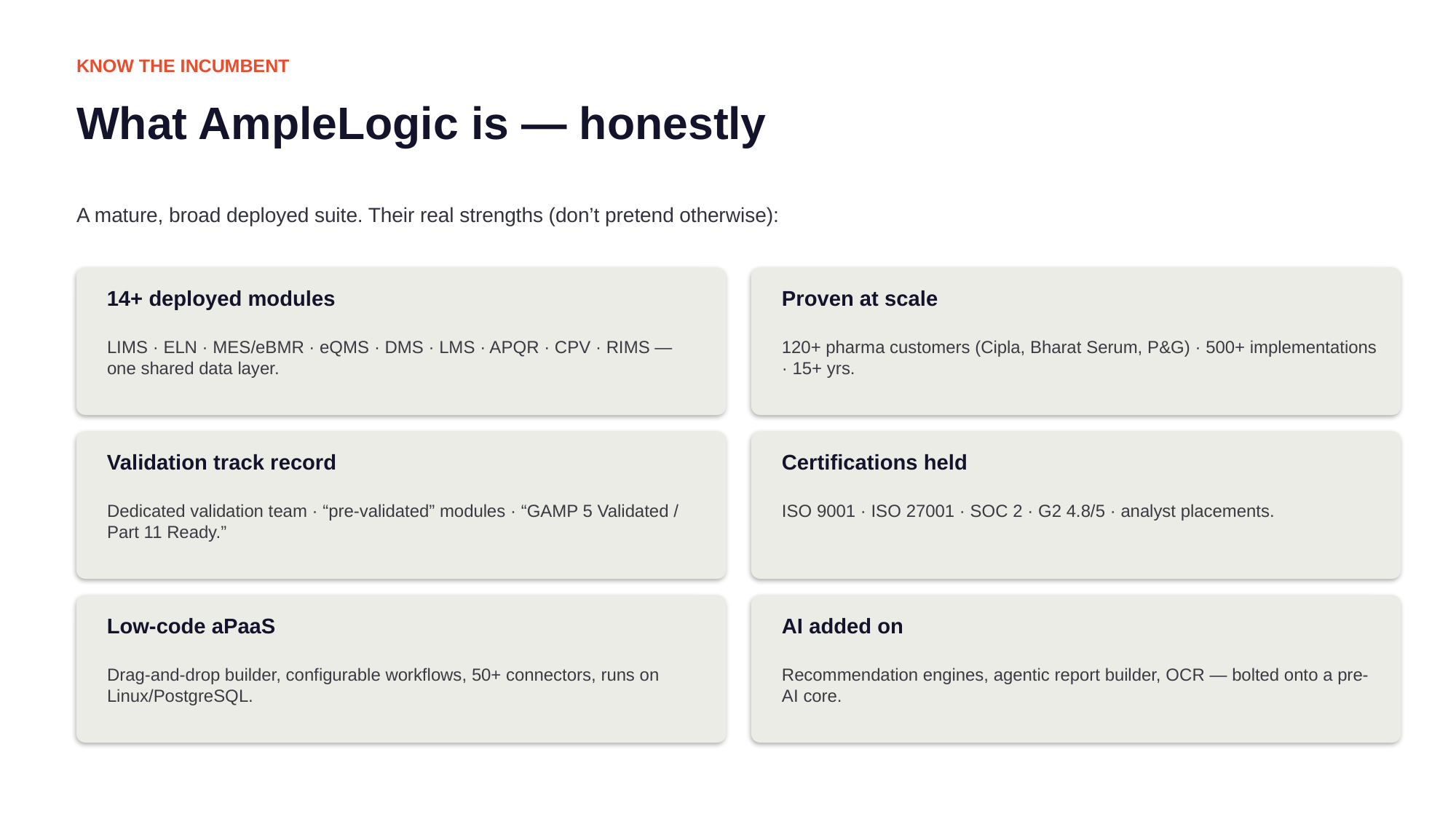

KNOW THE INCUMBENT
What AmpleLogic is — honestly
A mature, broad deployed suite. Their real strengths (don’t pretend otherwise):

14+ deployed modules
Proven at scale
LIMS · ELN · MES/eBMR · eQMS · DMS · LMS · APQR · CPV · RIMS — one shared data layer.
120+ pharma customers (Cipla, Bharat Serum, P&G) · 500+ implementations · 15+ yrs.

Validation track record
Certifications held
Dedicated validation team · “pre-validated” modules · “GAMP 5 Validated / Part 11 Ready.”
ISO 9001 · ISO 27001 · SOC 2 · G2 4.8/5 · analyst placements.

Low-code aPaaS
AI added on
Drag-and-drop builder, configurable workflows, 50+ connectors, runs on Linux/PostgreSQL.
Recommendation engines, agentic report builder, OCR — bolted onto a pre-AI core.